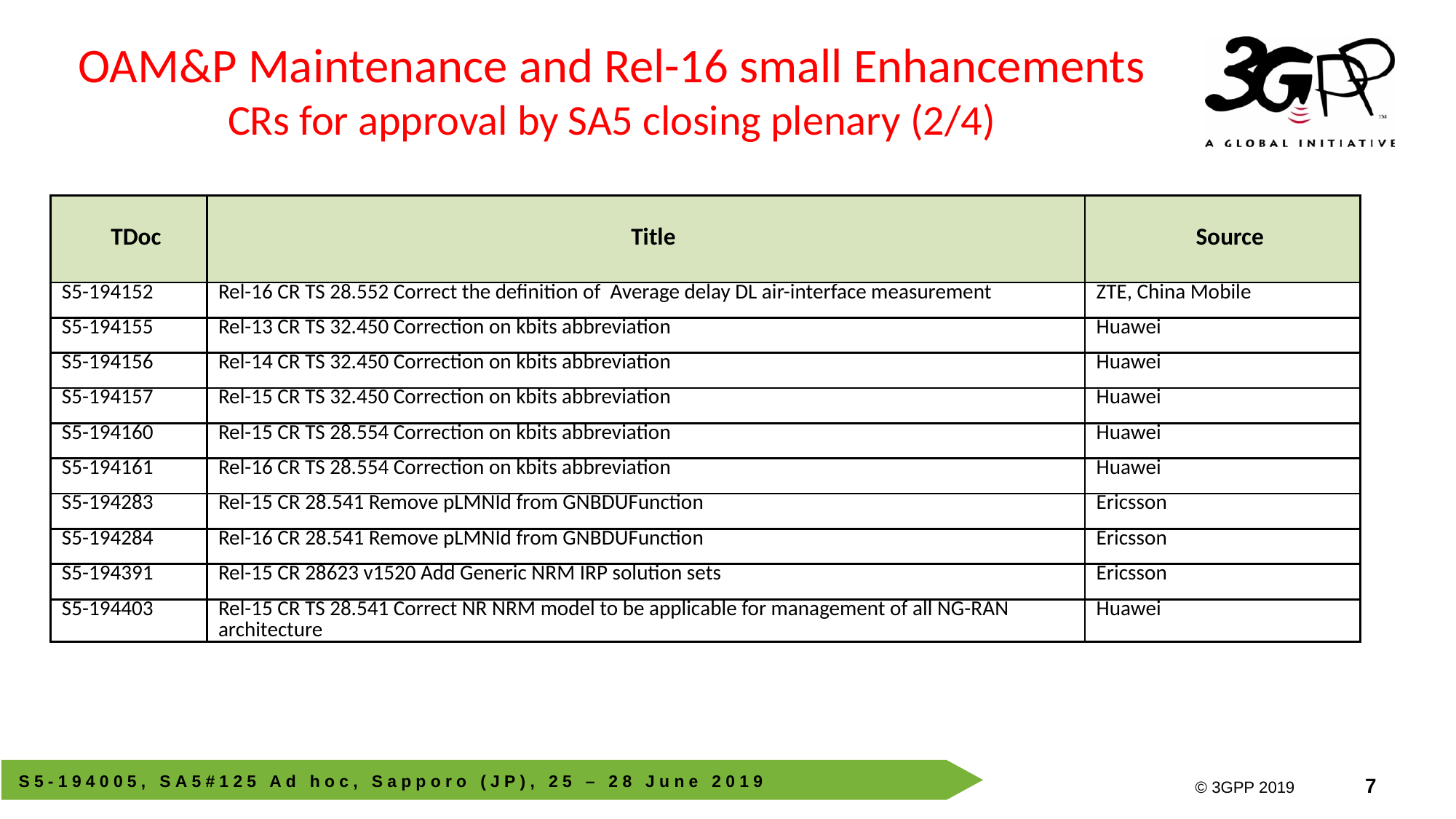

OAM&P Maintenance and Rel-16 small Enhancements
CRs for approval by SA5 closing plenary (2/4)
| TDoc | Title | Source |
| --- | --- | --- |
| S5-194152 | Rel-16 CR TS 28.552 Correct the definition of Average delay DL air-interface measurement | ZTE, China Mobile |
| S5-194155 | Rel-13 CR TS 32.450 Correction on kbits abbreviation | Huawei |
| S5-194156 | Rel-14 CR TS 32.450 Correction on kbits abbreviation | Huawei |
| S5-194157 | Rel-15 CR TS 32.450 Correction on kbits abbreviation | Huawei |
| S5-194160 | Rel-15 CR TS 28.554 Correction on kbits abbreviation | Huawei |
| S5-194161 | Rel-16 CR TS 28.554 Correction on kbits abbreviation | Huawei |
| S5-194283 | Rel-15 CR 28.541 Remove pLMNId from GNBDUFunction | Ericsson |
| S5-194284 | Rel-16 CR 28.541 Remove pLMNId from GNBDUFunction | Ericsson |
| S5-194391 | Rel-15 CR 28623 v1520 Add Generic NRM IRP solution sets | Ericsson |
| S5-194403 | Rel-15 CR TS 28.541 Correct NR NRM model to be applicable for management of all NG-RAN architecture | Huawei |